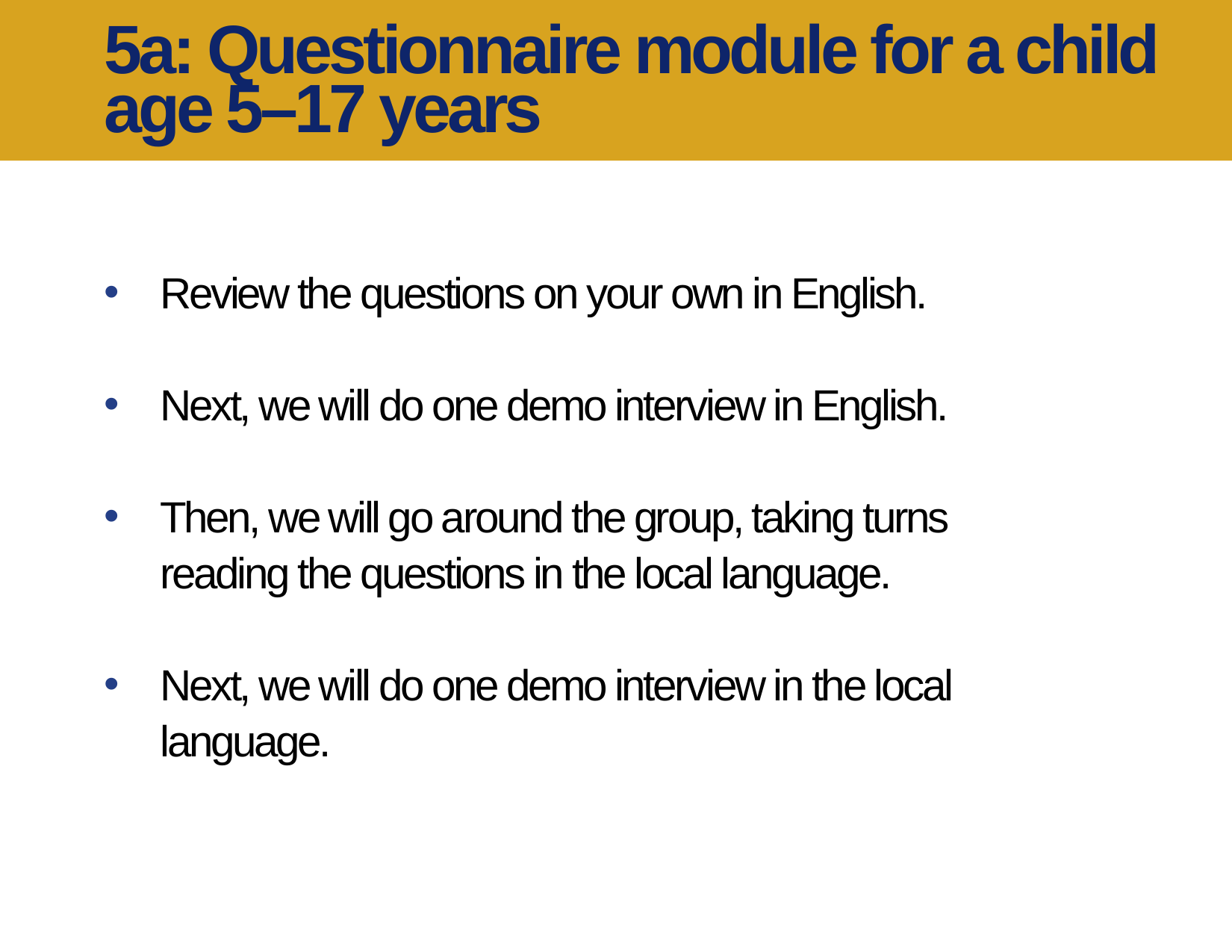

5a: Questionnaire module for a child age 5–17 years
Review the questions on your own in English.

Next, we will do one demo interview in English.

Then, we will go around the group, taking turns reading the questions in the local language.

Next, we will do one demo interview in the local language.